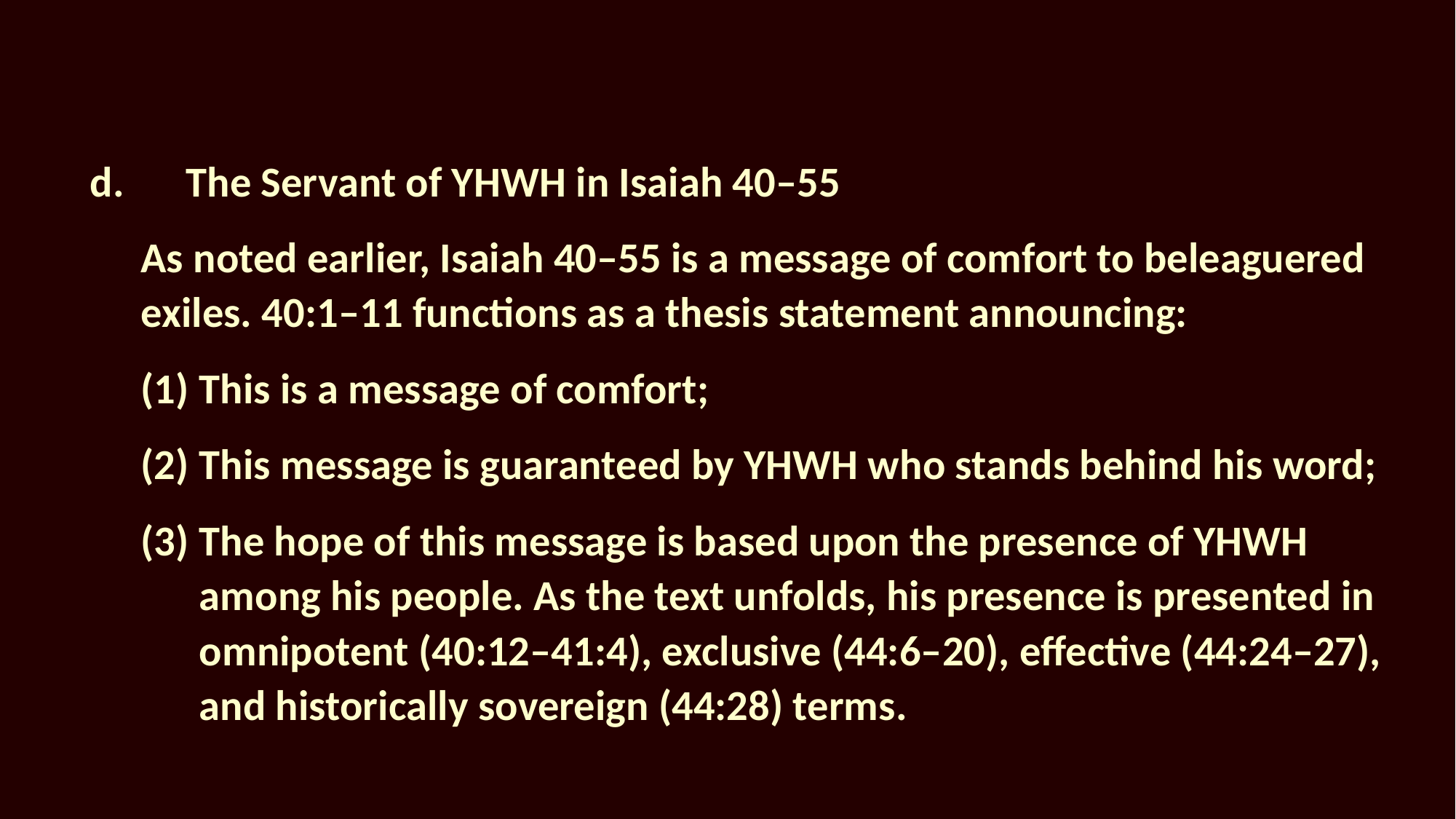

d.	The Servant of YHWH in Isaiah 40–55
As noted earlier, Isaiah 40–55 is a message of comfort to beleaguered exiles. 40:1–11 functions as a thesis statement announcing:
This is a message of comfort;
This message is guaranteed by YHWH who stands behind his word;
The hope of this message is based upon the presence of YHWH among his people. As the text unfolds, his presence is presented in omnipotent (40:12–41:4), exclusive (44:6–20), effective (44:24–27), and historically sovereign (44:28) terms.